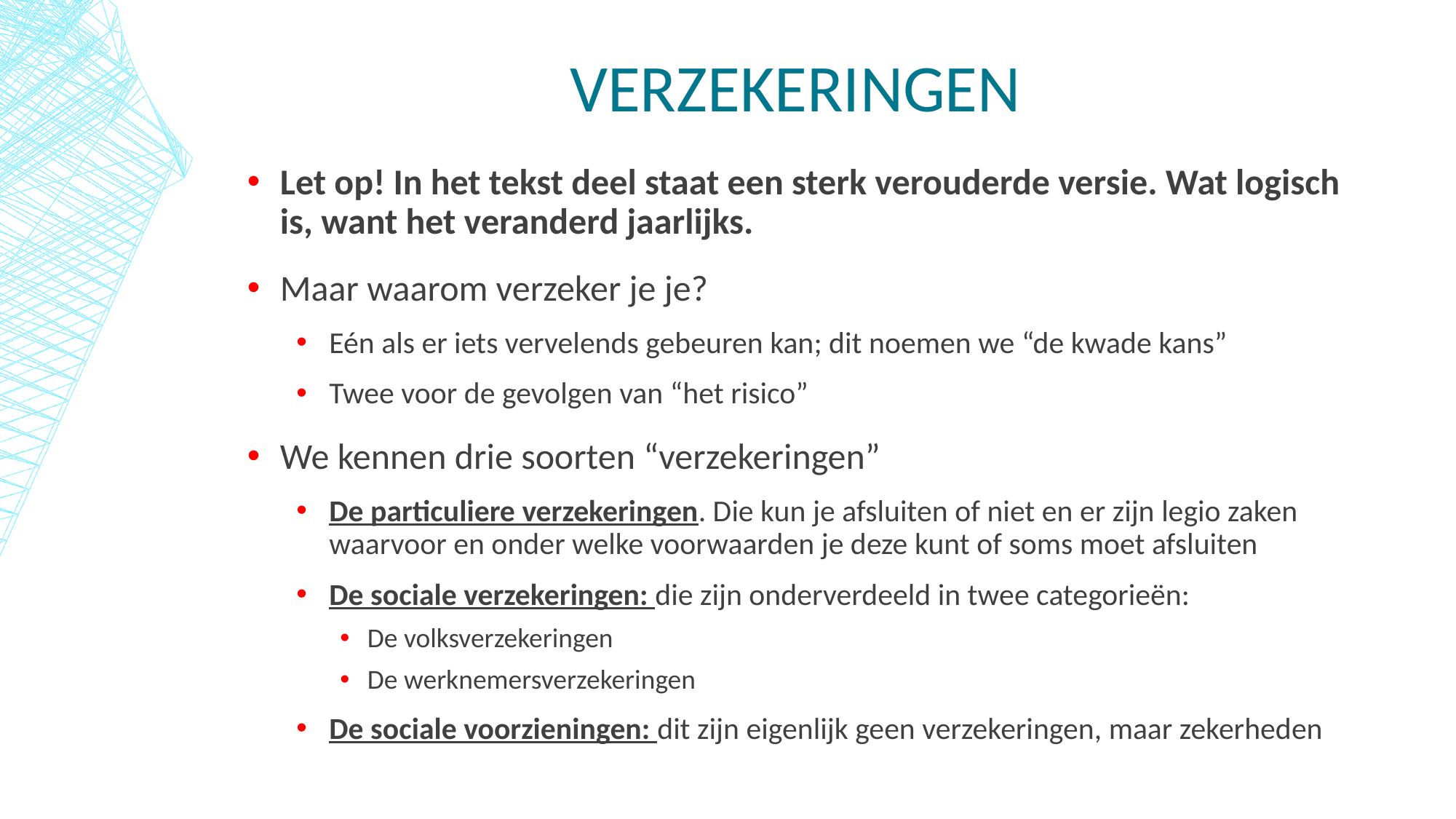

# verzekeringen
Let op! In het tekst deel staat een sterk verouderde versie. Wat logisch is, want het veranderd jaarlijks.
Maar waarom verzeker je je?
Eén als er iets vervelends gebeuren kan; dit noemen we “de kwade kans”
Twee voor de gevolgen van “het risico”
We kennen drie soorten “verzekeringen”
De particuliere verzekeringen. Die kun je afsluiten of niet en er zijn legio zaken waarvoor en onder welke voorwaarden je deze kunt of soms moet afsluiten
De sociale verzekeringen: die zijn onderverdeeld in twee categorieën:
De volksverzekeringen
De werknemersverzekeringen
De sociale voorzieningen: dit zijn eigenlijk geen verzekeringen, maar zekerheden